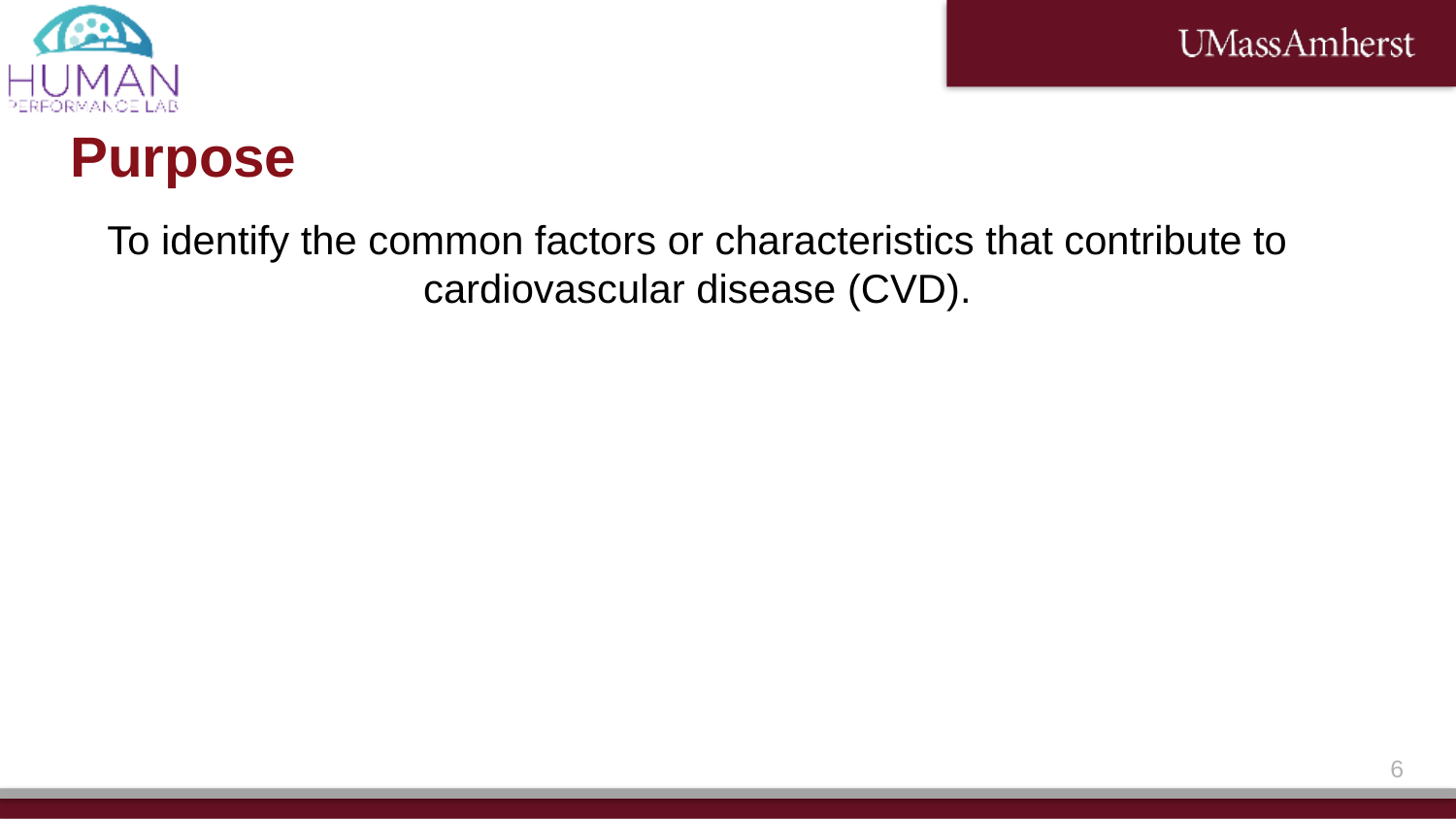

# Purpose
To identify the common factors or characteristics that contribute to cardiovascular disease (CVD).
6